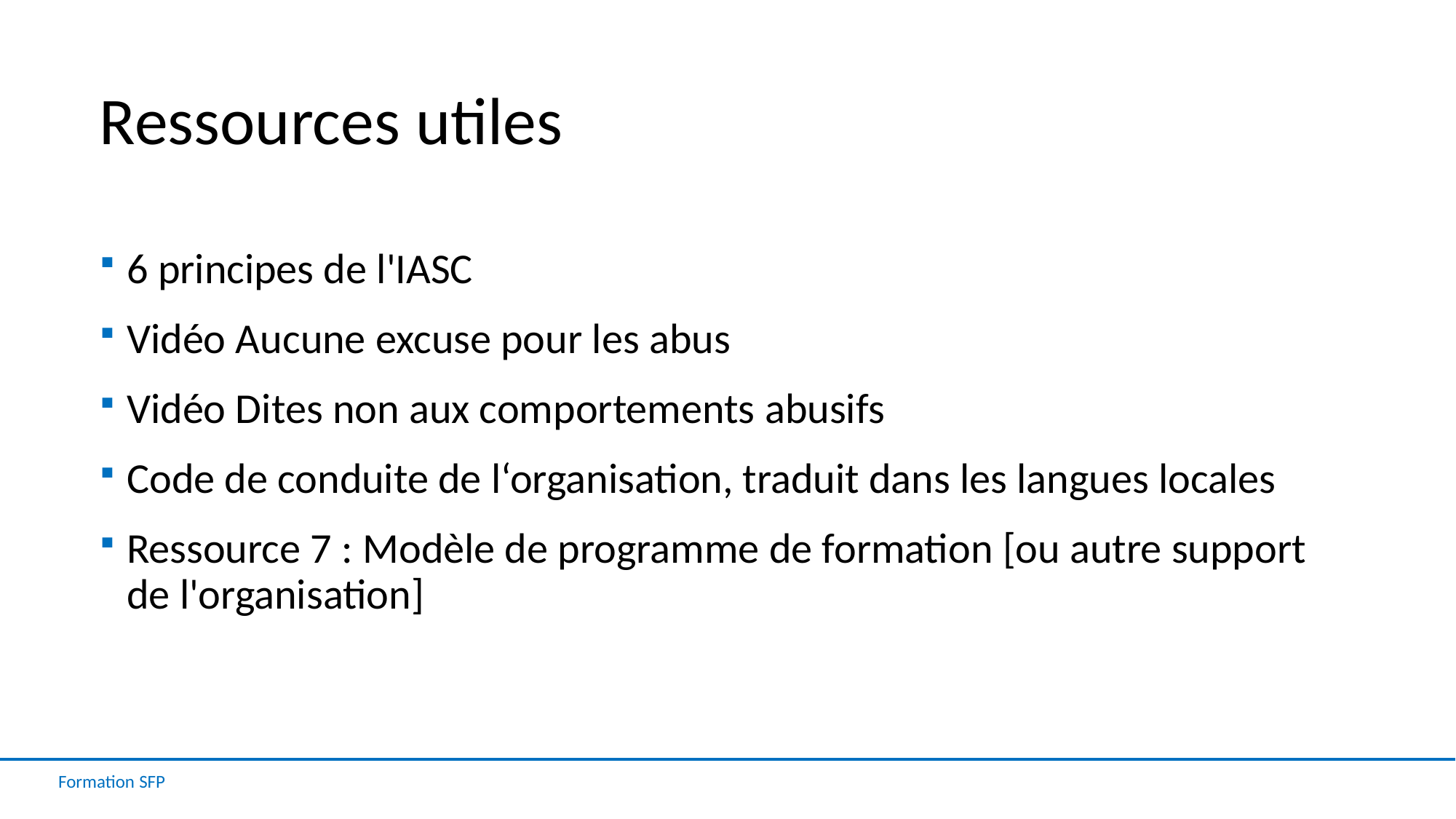

# Ressources utiles
6 principes de l'IASC
Vidéo Aucune excuse pour les abus
Vidéo Dites non aux comportements abusifs
Code de conduite de l‘organisation, traduit dans les langues locales
Ressource 7 : Modèle de programme de formation [ou autre support de l'organisation]

Formation SFP